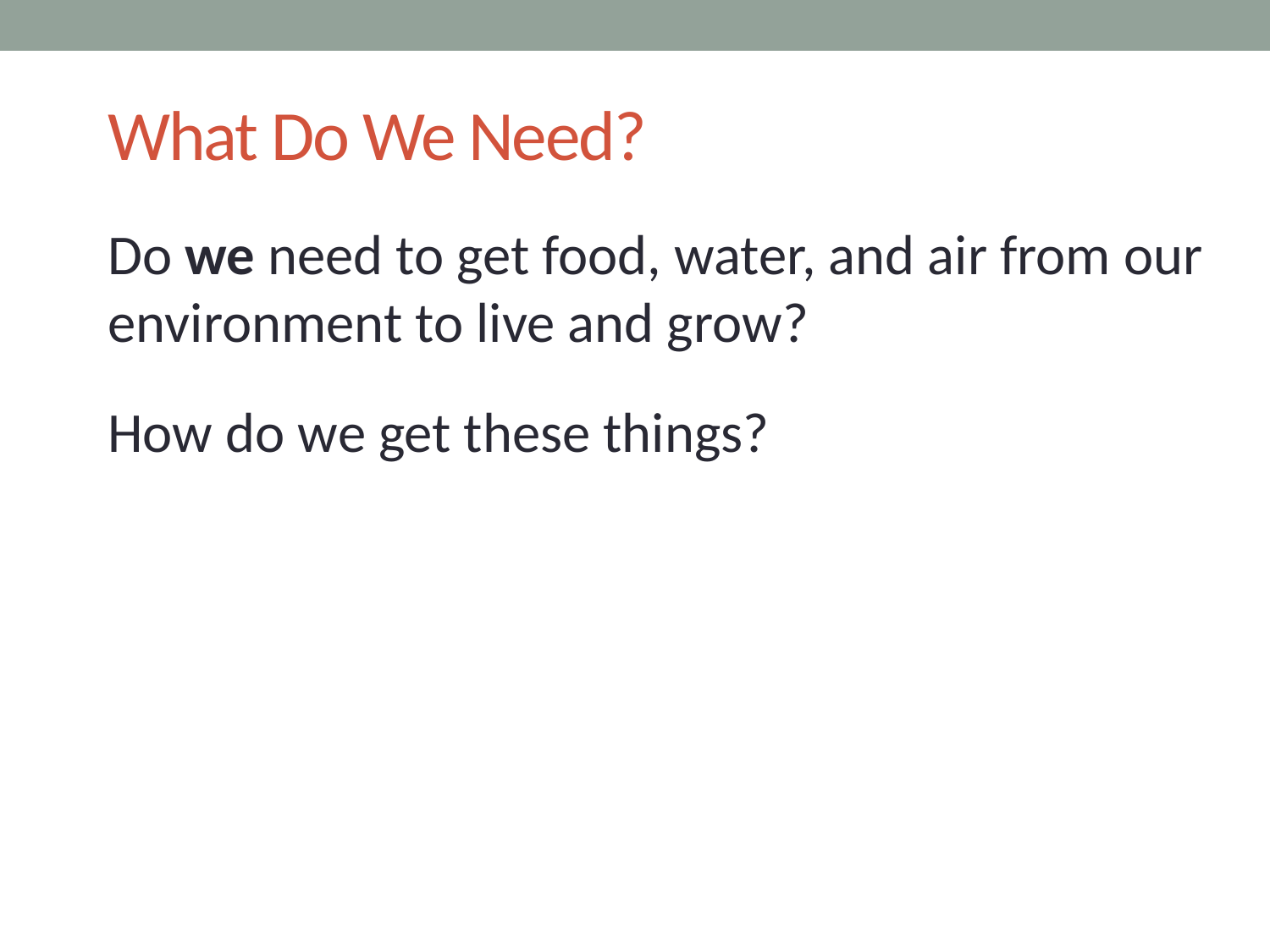

# What Do We Need?
Do we need to get food, water, and air from our environment to live and grow?
How do we get these things?